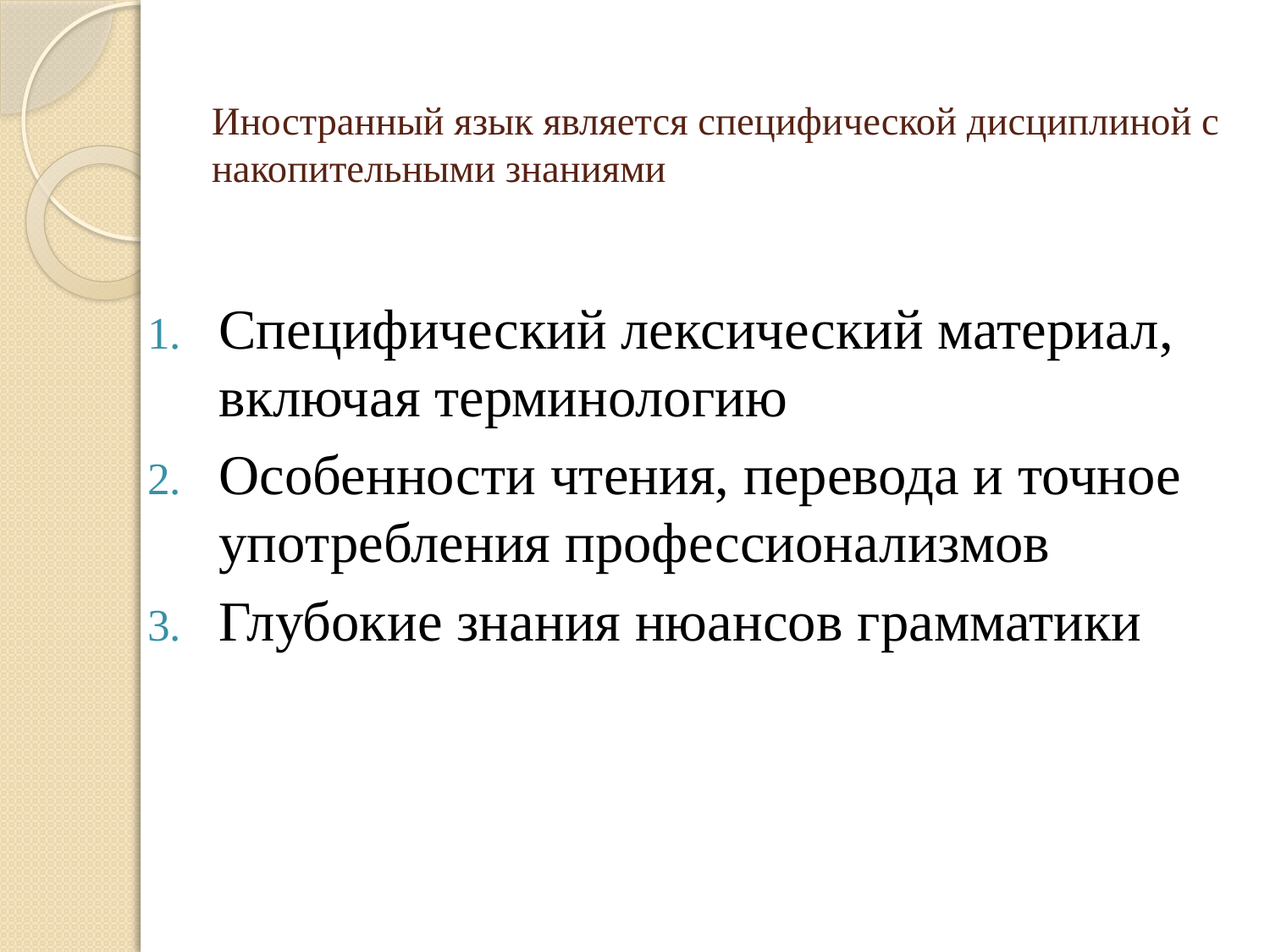

# Иностранный язык является специфической дисциплиной с накопительными знаниями
Специфический лексический материал, включая терминологию
Особенности чтения, перевода и точное употребления профессионализмов
Глубокие знания нюансов грамматики